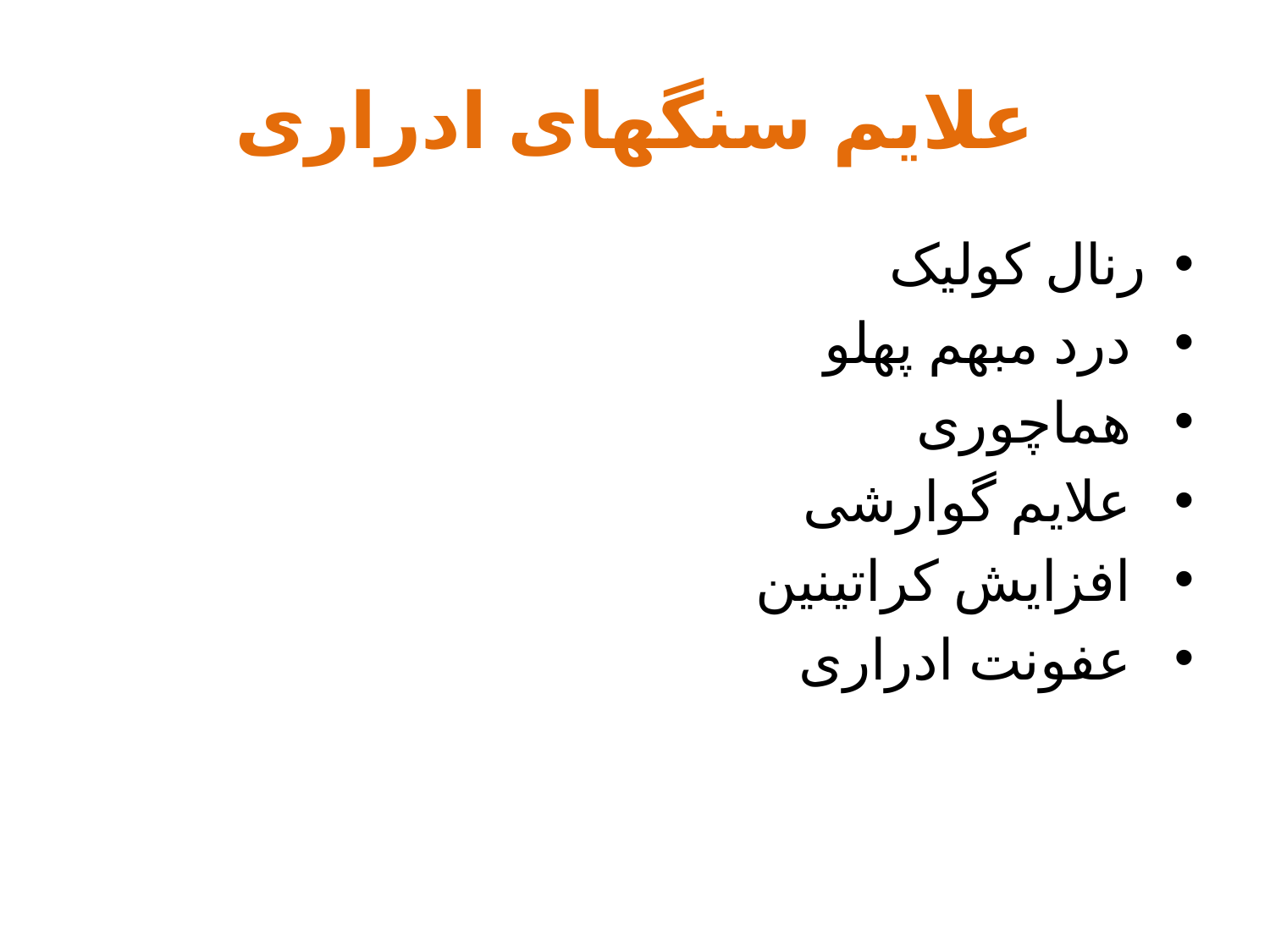

# علایم سنگهای ادراری
رنال کولیک
 درد مبهم پهلو
 هماچوری
 علایم گوارشی
 افزایش کراتینین
 عفونت ادراری